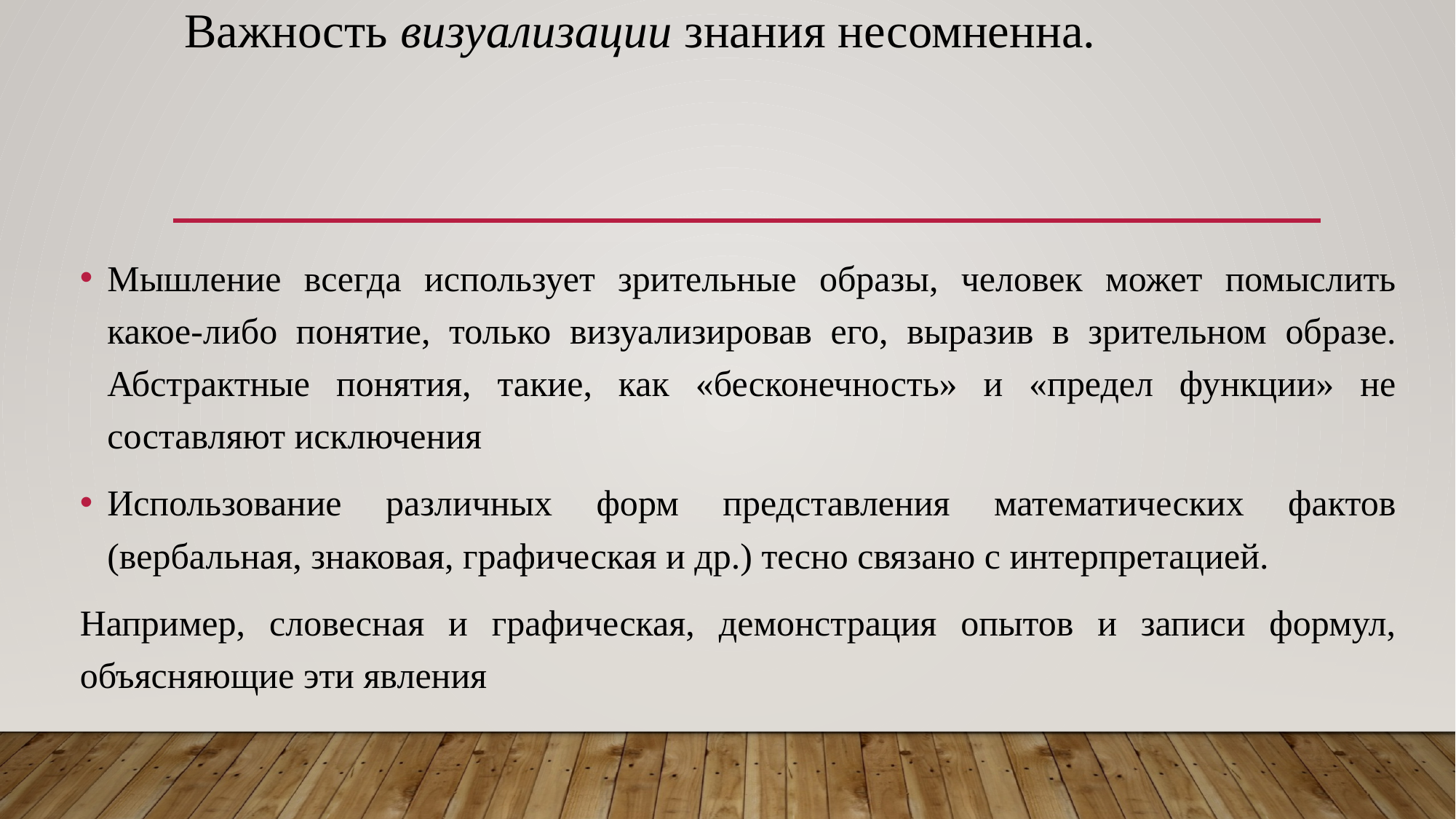

# Важность визуализации знания несомненна.
Мышление всегда использует зрительные образы, человек может помыслить какое-либо понятие, только визуализировав его, выразив в зрительном образе. Абстрактные понятия, такие, как «бесконечность» и «предел функции» не составляют исключения
Использование различных форм представления математических фактов (вербальная, знаковая, графическая и др.) тесно связано с интерпретацией.
Например, словесная и графическая, демонстрация опытов и записи формул, объясняющие эти явления